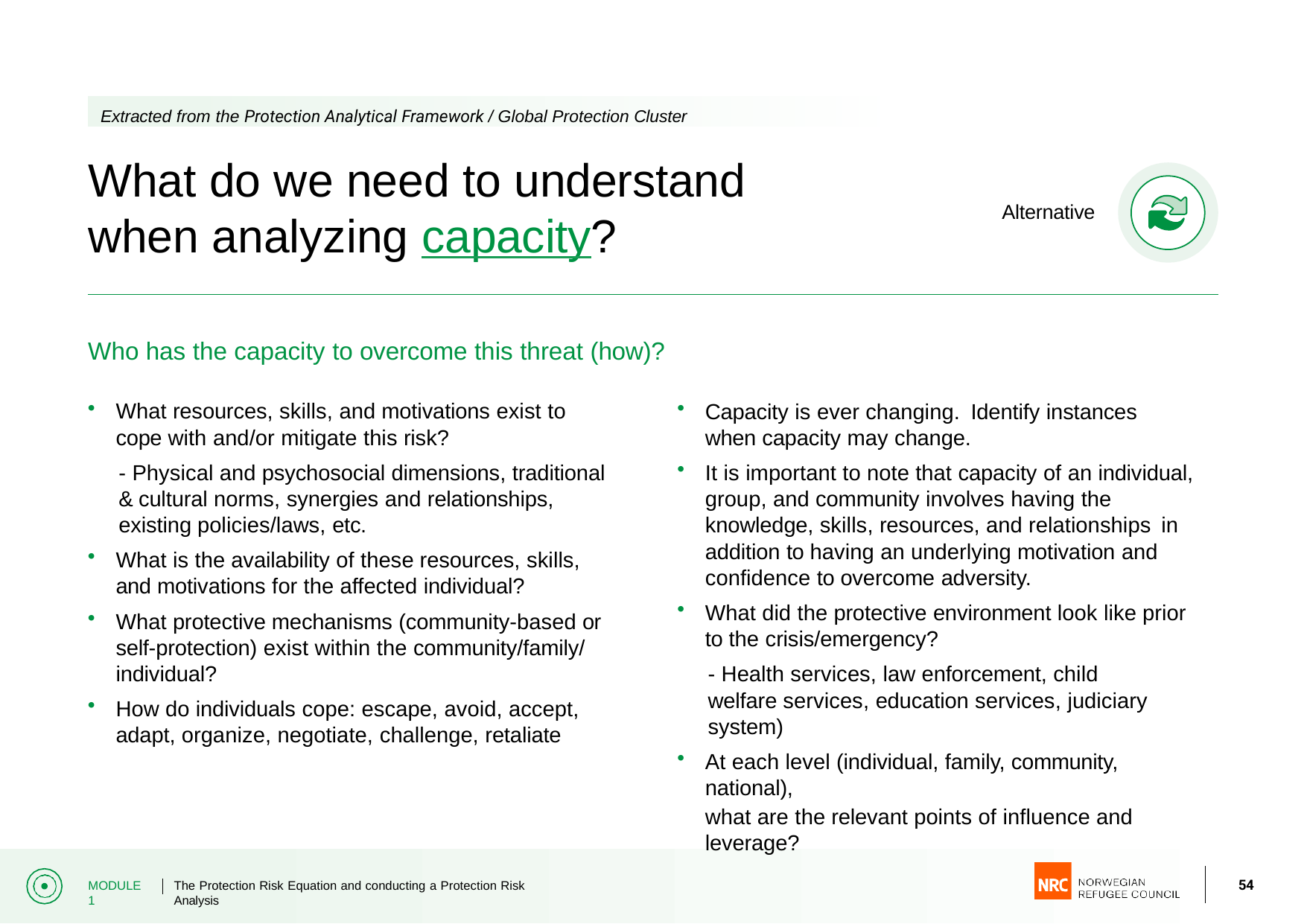

Extracted from the Protection Analytical Framework / Global Protection Cluster
# What do we need to understand when analyzing capacity?

Alternative

Who has the capacity to overcome this threat (how)?
What resources, skills, and motivations exist to cope with and/or mitigate this risk?
- Physical and psychosocial dimensions, traditional & cultural norms, synergies and relationships, existing policies/laws, etc.
What is the availability of these resources, skills, and motivations for the affected individual?
What protective mechanisms (community-based or self-protection) exist within the community/family/ individual?
How do individuals cope: escape, avoid, accept, adapt, organize, negotiate, challenge, retaliate
Capacity is ever changing. Identify instances when capacity may change.
It is important to note that capacity of an individual, group, and community involves having the knowledge, skills, resources, and relationships in addition to having an underlying motivation and confidence to overcome adversity.
What did the protective environment look like prior to the crisis/emergency?
- Health services, law enforcement, child welfare services, education services, judiciary system)
At each level (individual, family, community, national),
what are the relevant points of influence and leverage?
54
MODULE 1
The Protection Risk Equation and conducting a Protection Risk Analysis